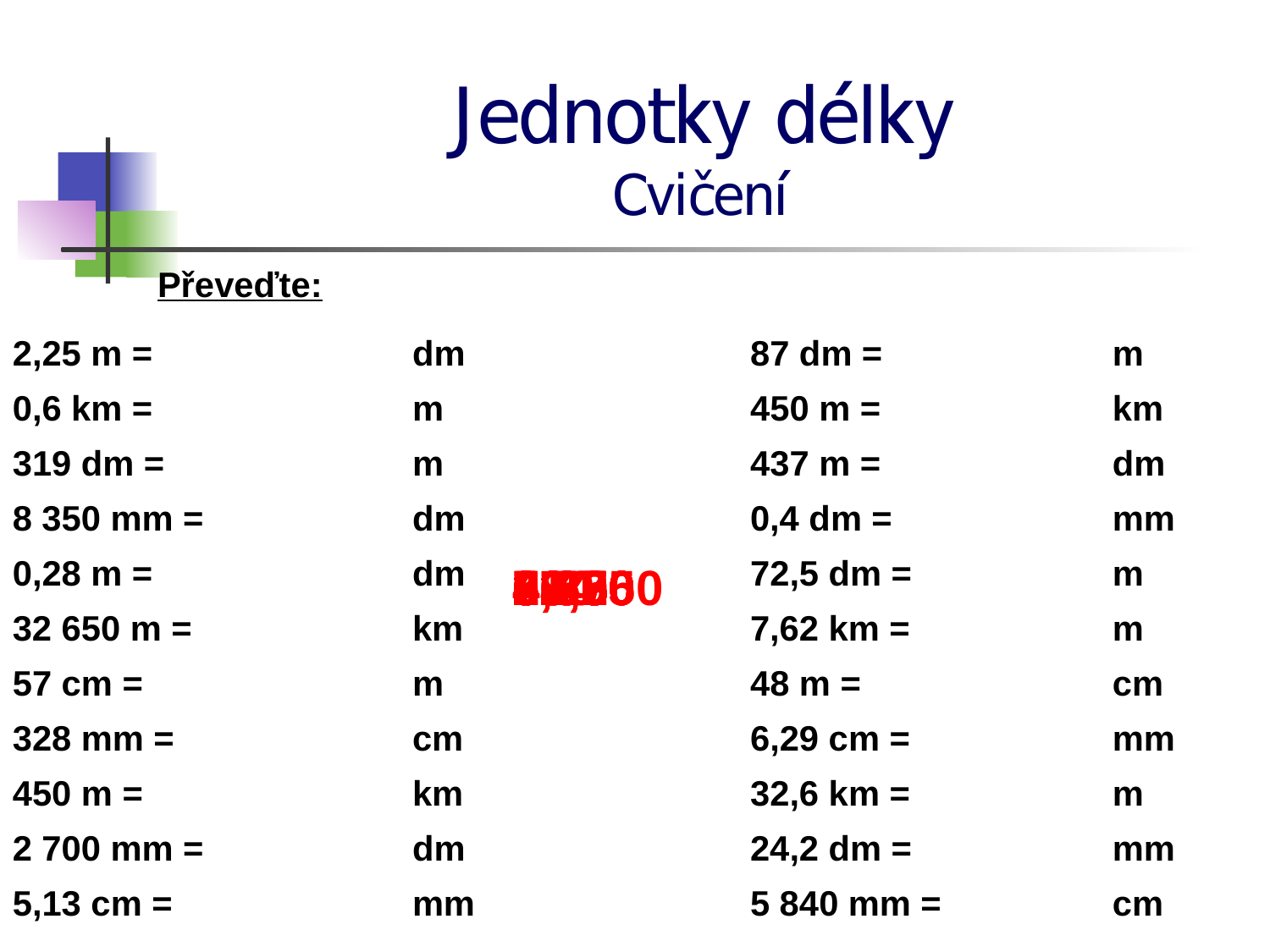

# Jednotky délky Cvičení
Převeďte:
2,25 m =
dm
87 dm =
m

0,6 km =
m
450 m =
km
319 dm =
m
437 m =
dm
8 350 mm =
dm
0,4 dm =
mm
0,28 m =
dm
72,5 dm =
m
0,45
27
51,3
8,7
0,45
4 370
40
32,8
31,9
2,8
600
22,5
7,25
32,65
0,57
7 620
4 800
62,9
32 600
2 420
584
83,5
32 650 m =
km
7,62 km =
m
57 cm =
m
48 m =
cm
328 mm =
cm
6,29 cm =
mm
450 m =
km
32,6 km =
m
2 700 mm =
dm
24,2 dm =
mm
5,13 cm =
mm
5 840 mm =
cm